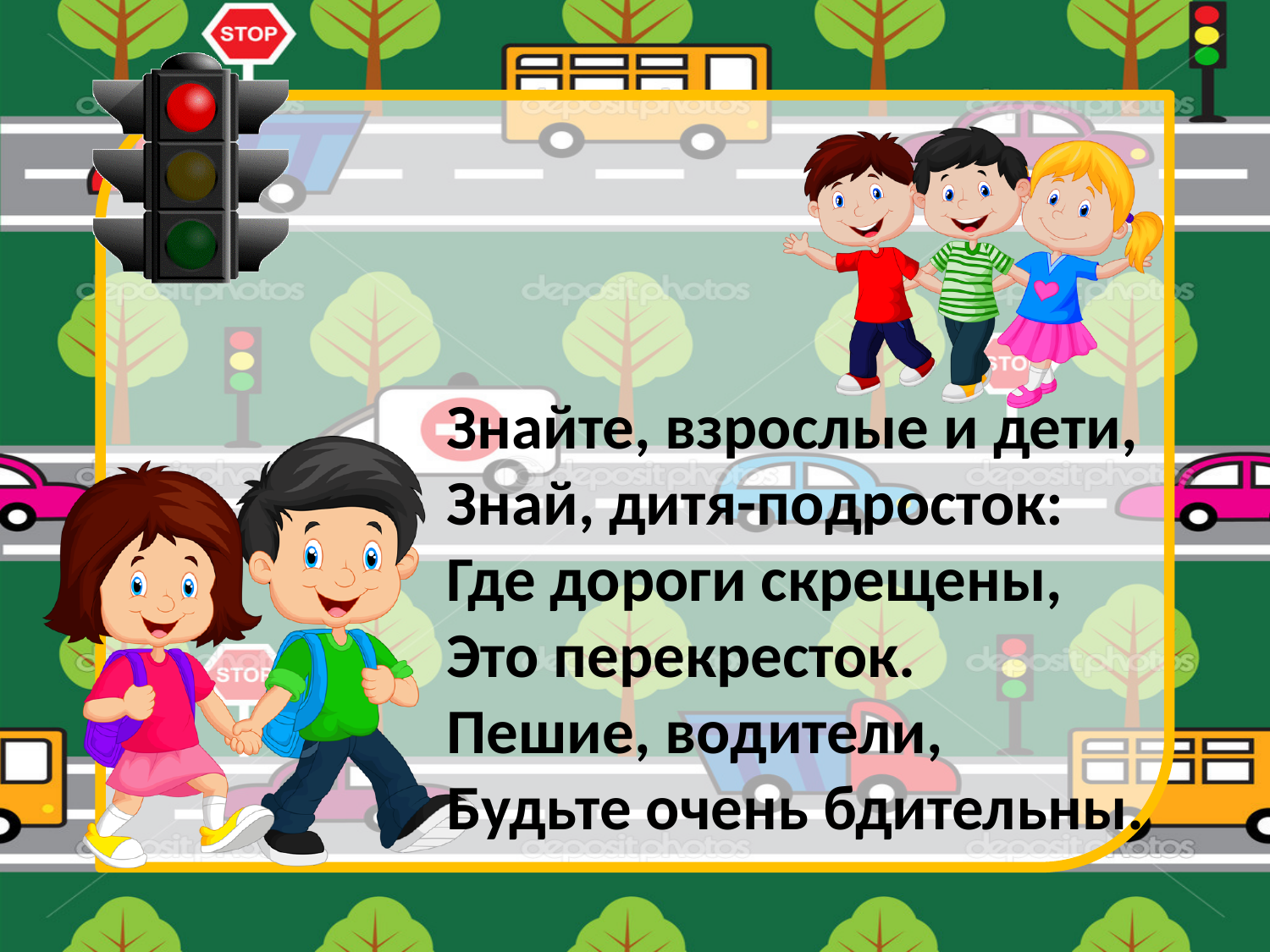

# Знайте, взрослые и дети, Знай, дитя-подросток: Где дороги скрещены, Это перекресток. Пешие, водители, Будьте очень бдительны.